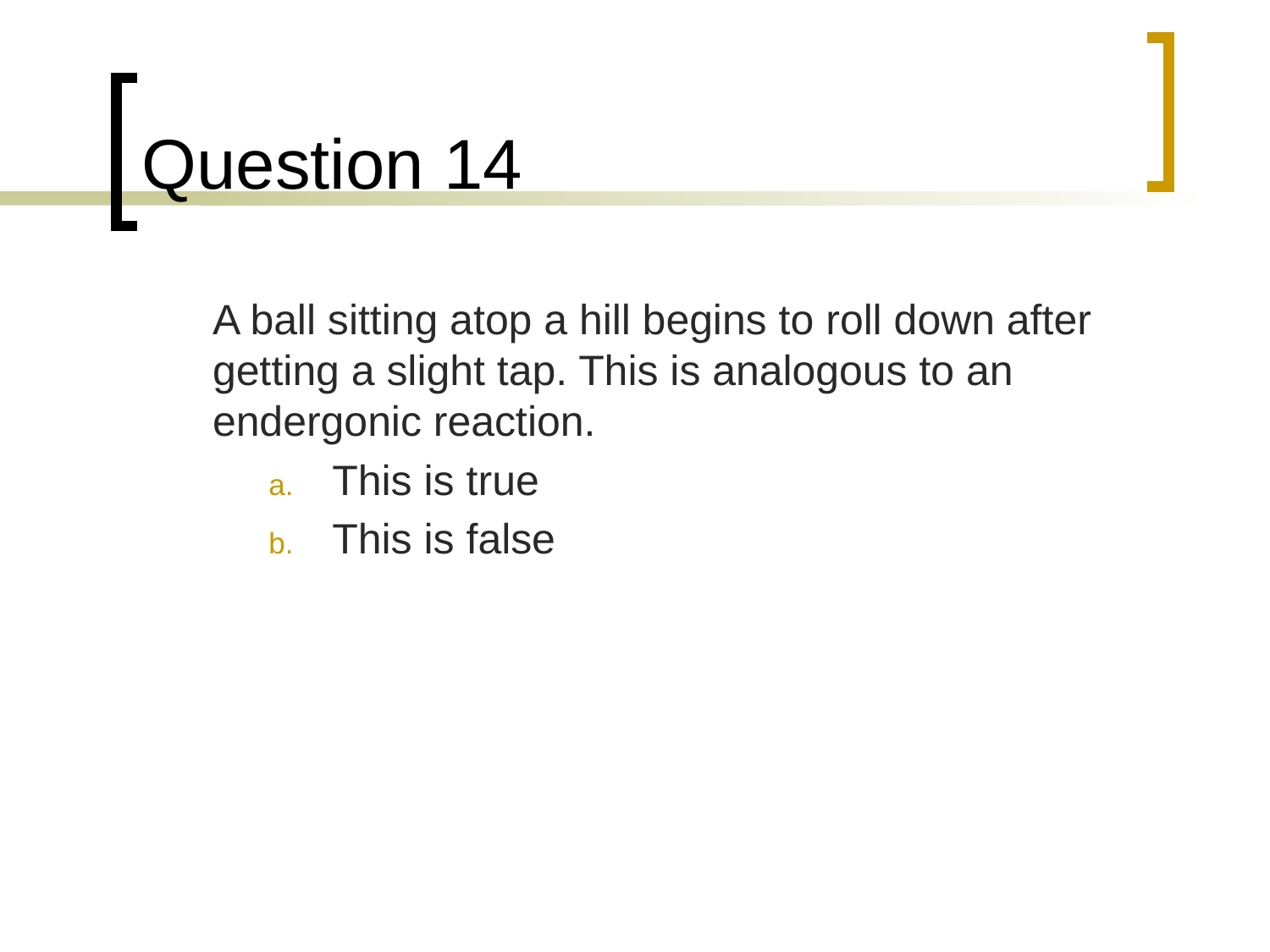

# Question 14
	A ball sitting atop a hill begins to roll down after getting a slight tap. This is analogous to an endergonic reaction.
This is true
This is false